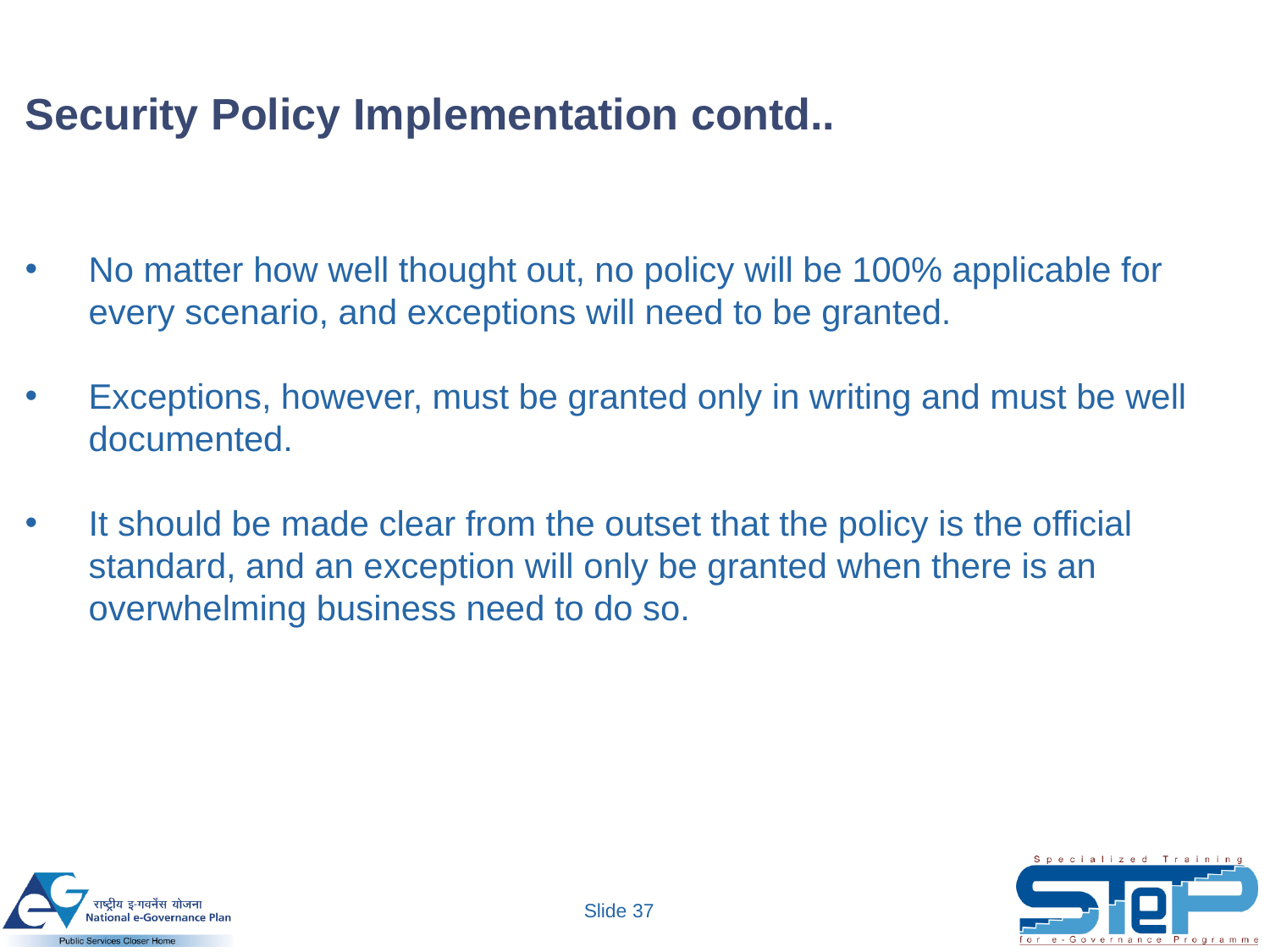

# Security Policy Implementation contd..
No matter how well thought out, no policy will be 100% applicable for every scenario, and exceptions will need to be granted.

Exceptions, however, must be granted only in writing and must be well documented.

It should be made clear from the outset that the policy is the official standard, and an exception will only be granted when there is an overwhelming business need to do so.